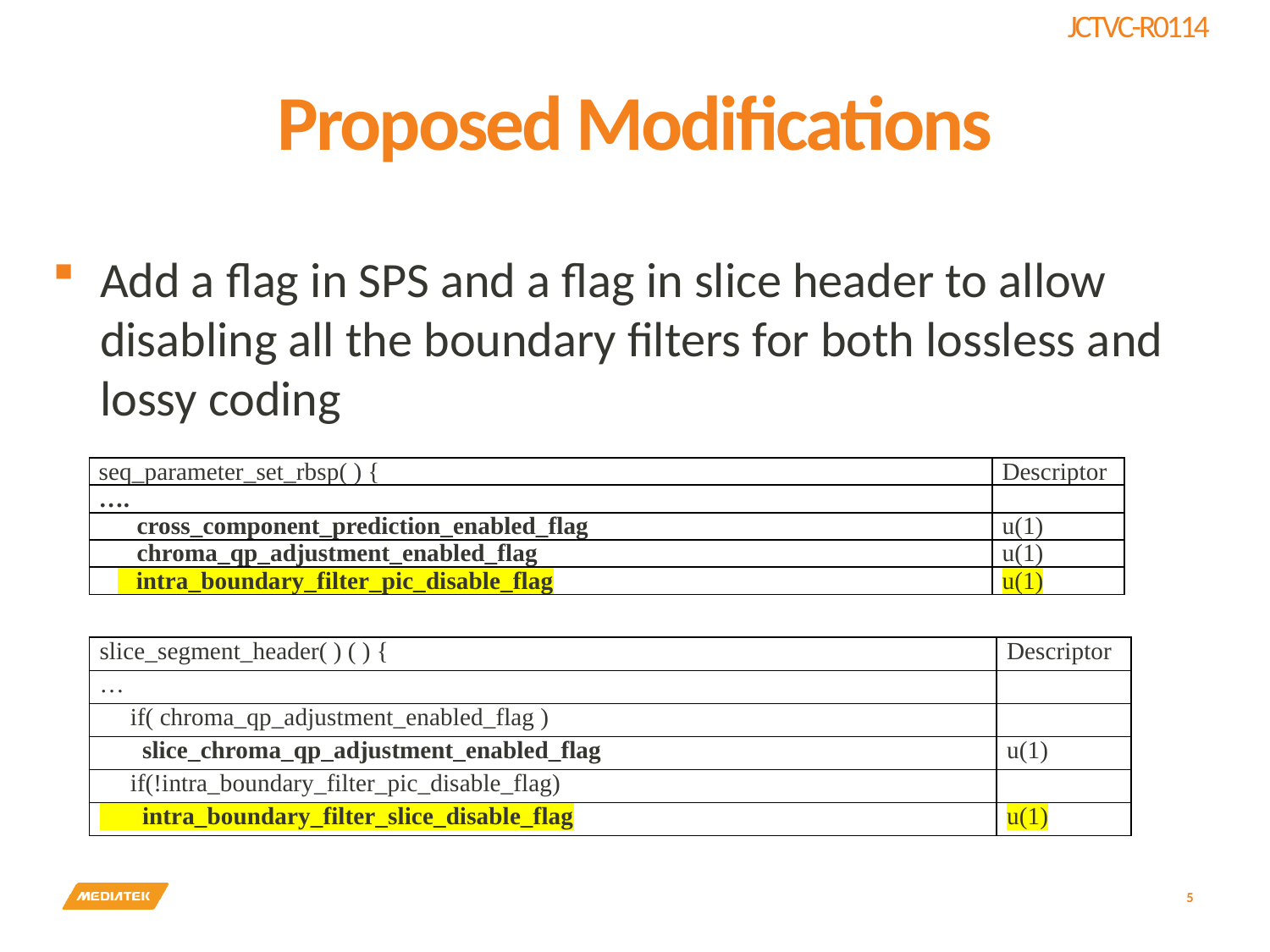

# Proposed Modifications
Add a flag in SPS and a flag in slice header to allow disabling all the boundary filters for both lossless and lossy coding
| seq\_parameter\_set\_rbsp( ) { | Descriptor |
| --- | --- |
| …. |  |
| cross\_component\_prediction\_enabled\_flag | u(1) |
| chroma\_qp\_adjustment\_enabled\_flag | u(1) |
| intra\_boundary\_filter\_pic\_disable\_flag | u(1) |
| slice\_segment\_header( ) ( ) { | Descriptor |
| --- | --- |
| … |  |
| if( chroma\_qp\_adjustment\_enabled\_flag ) |  |
| slice\_chroma\_qp\_adjustment\_enabled\_flag | u(1) |
| if(!intra\_boundary\_filter\_pic\_disable\_flag) |  |
| intra\_boundary\_filter\_slice\_disable\_flag | u(1) |
5